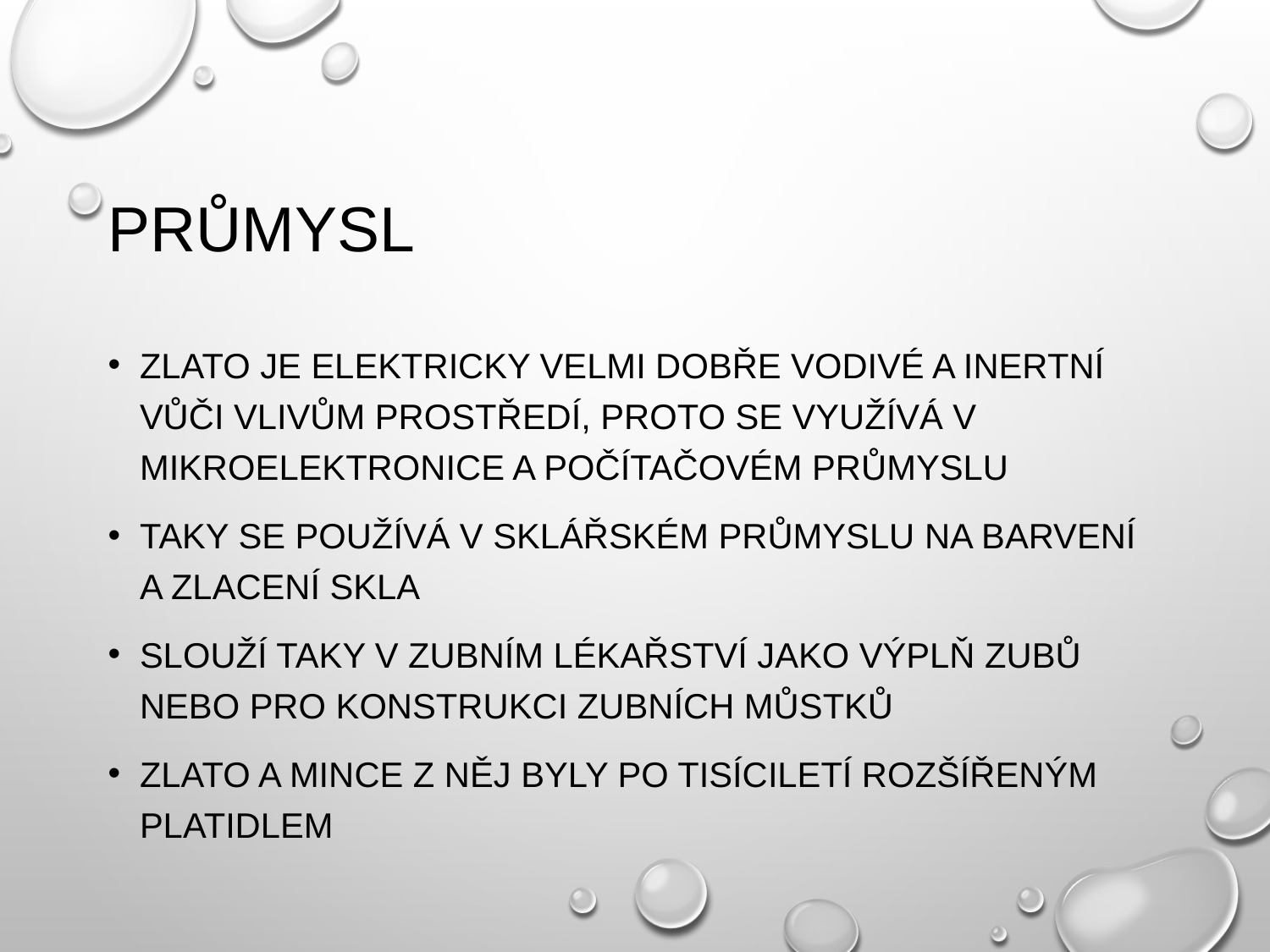

# průmysl
Zlato je elektricky velmi dobře vodivé a inertní vůči vlivům prostředí, proto se využívá v mikroelektronice a počítačovém průmyslu
Taky se používá v sklářském průmyslu na barvení a zlacení skla
Slouží taky v zubním lékařství jako výplň zubů nebo pro konstrukci zubních můstků
Zlato a mince z něj byly po tisíciletí rozšířeným platidlem